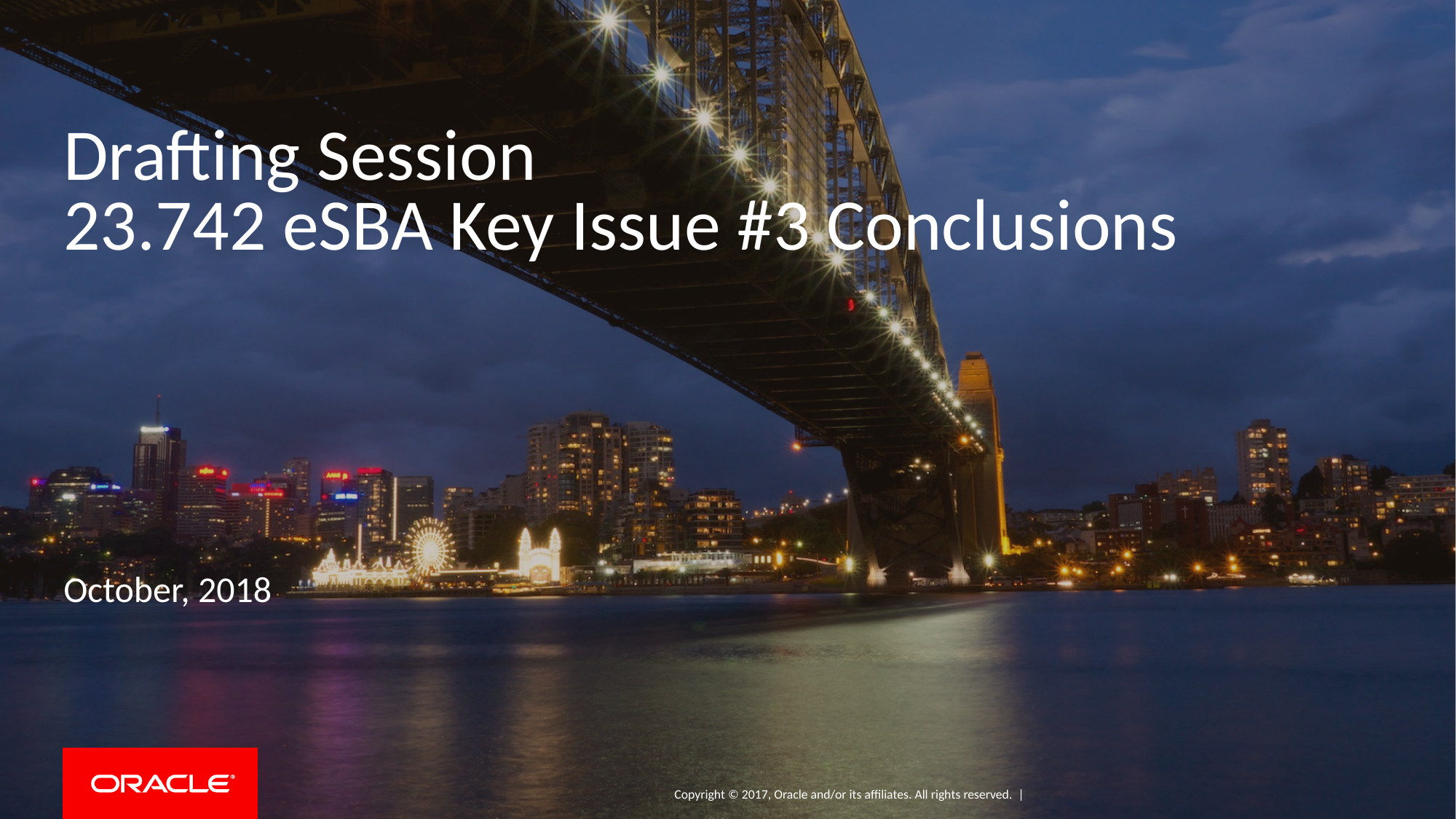

# Drafting Session 23.742 eSBA Key Issue #3 Conclusions

October, 2018
1